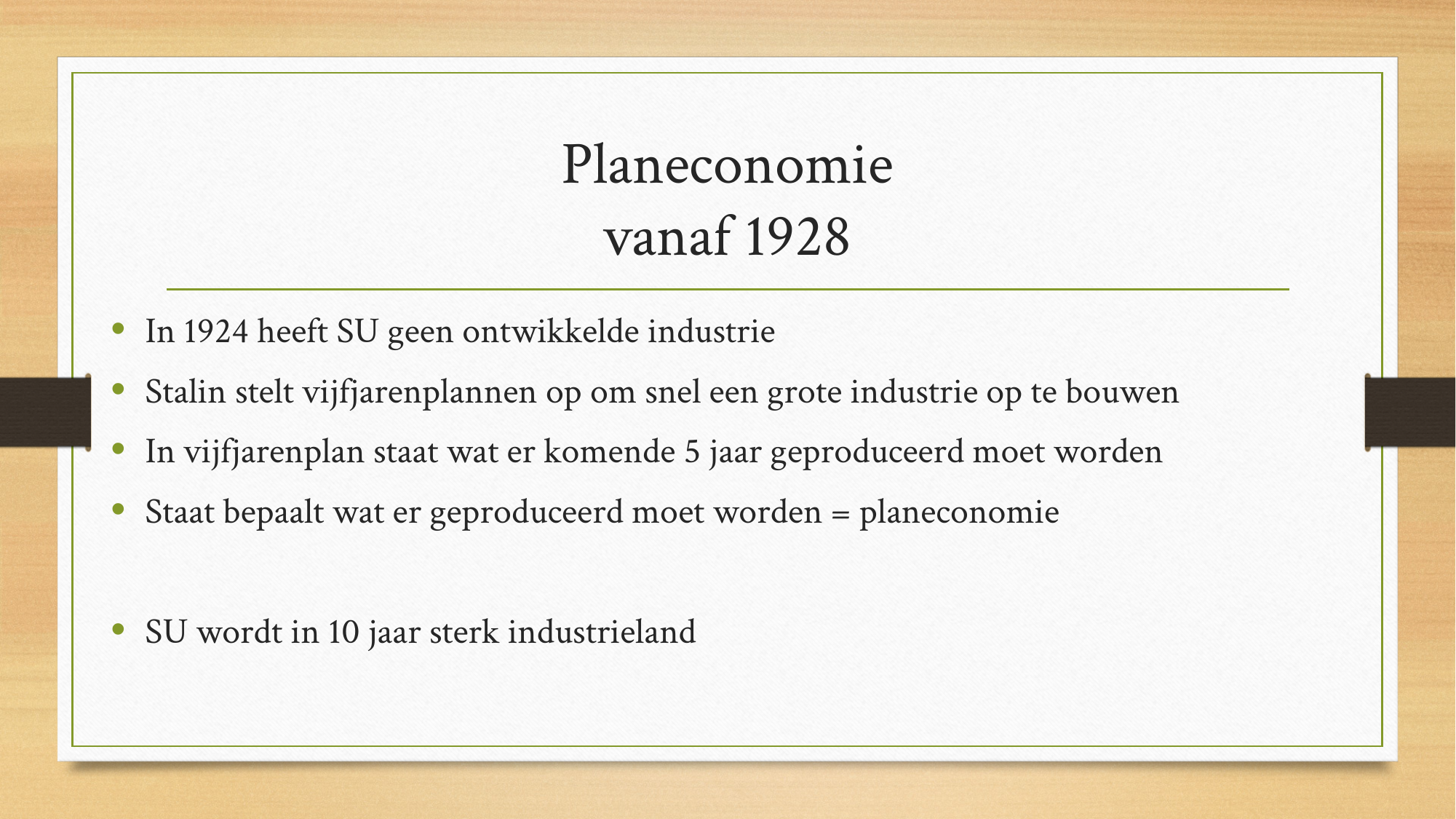

# Planeconomie vanaf 1928
In 1924 heeft SU geen ontwikkelde industrie
Stalin stelt vijfjarenplannen op om snel een grote industrie op te bouwen
In vijfjarenplan staat wat er komende 5 jaar geproduceerd moet worden
Staat bepaalt wat er geproduceerd moet worden = planeconomie

SU wordt in 10 jaar sterk industrieland